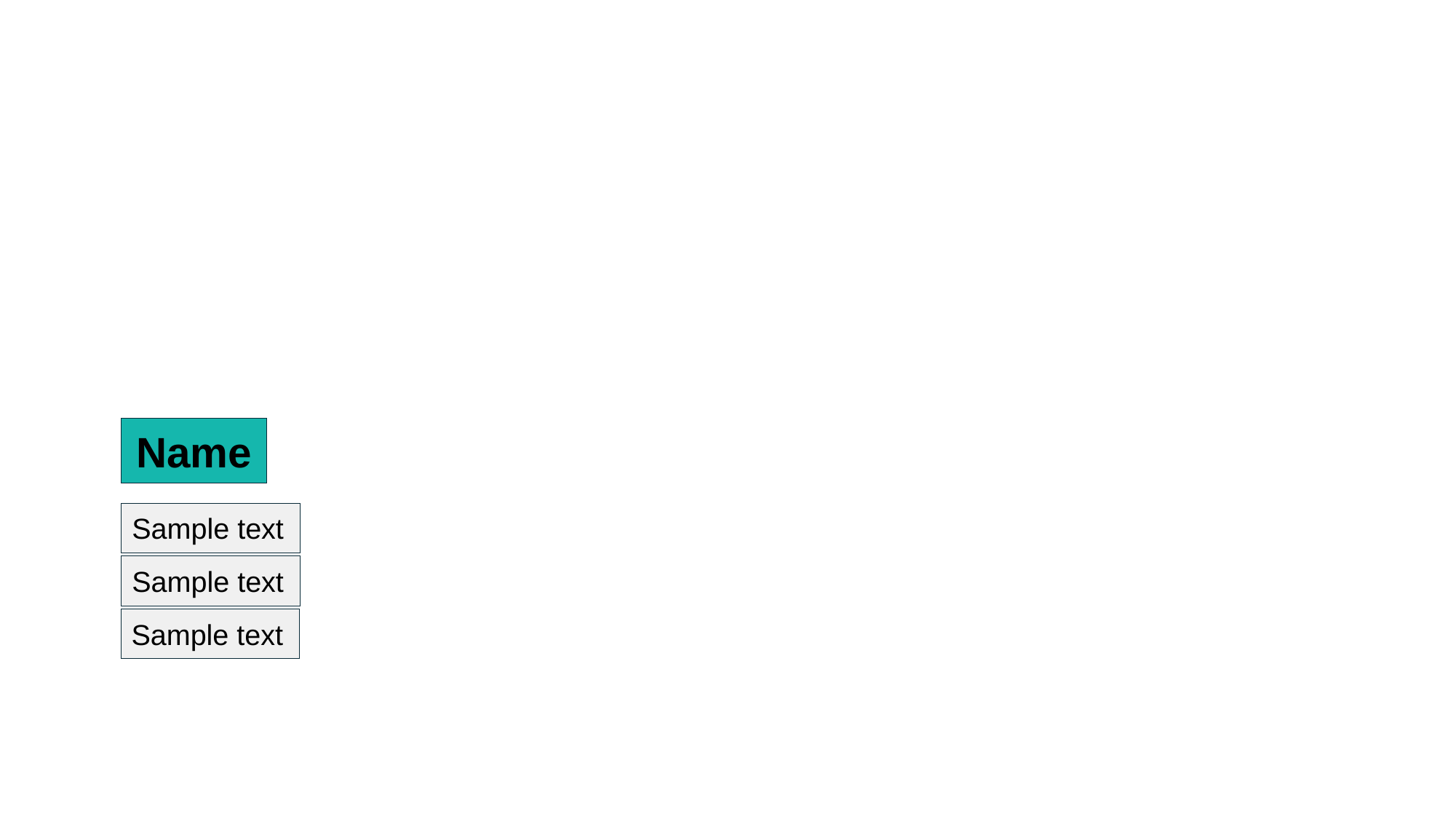

Name
Sample text
Sample text
Sample text